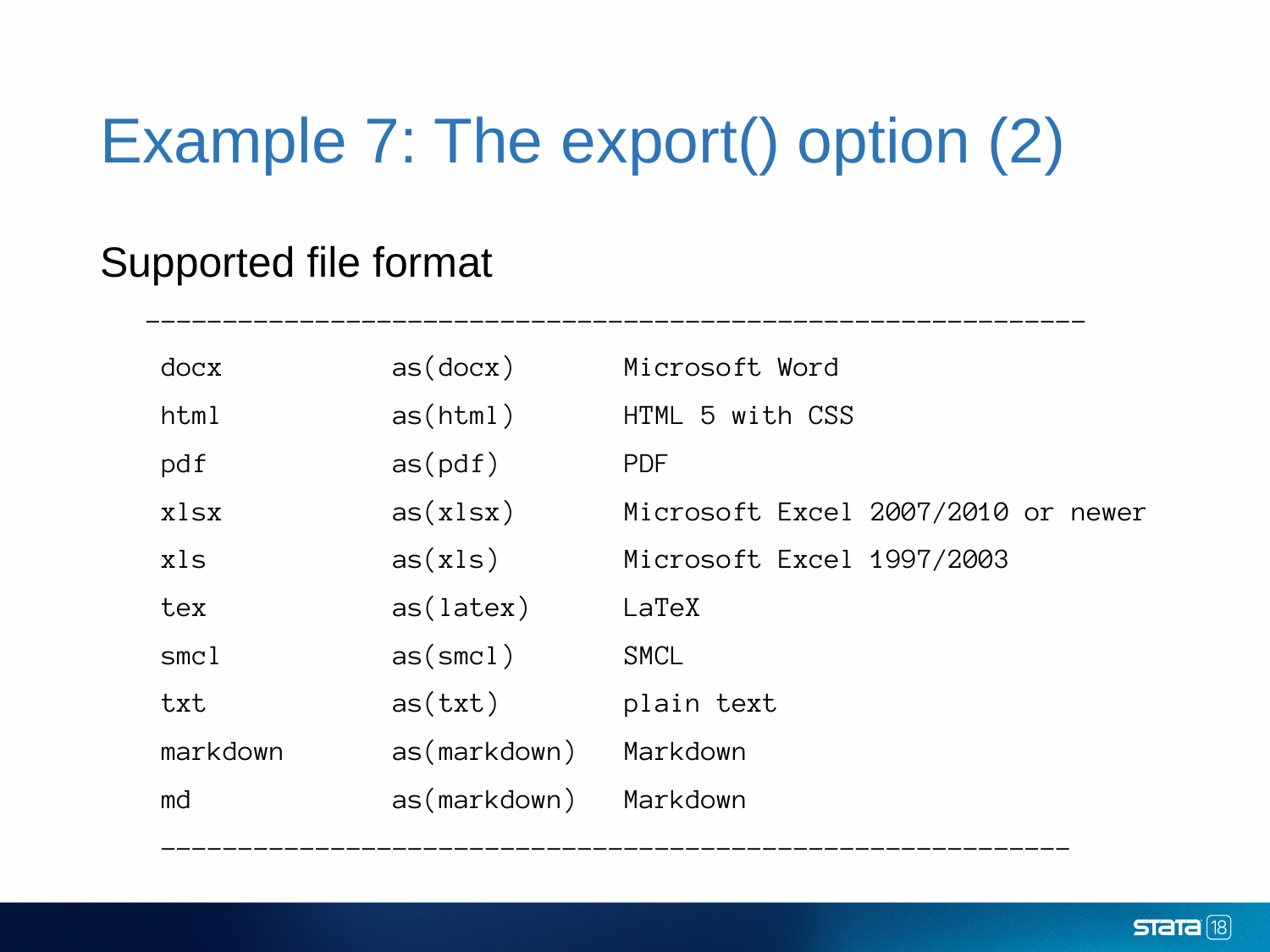

# Example 7: The export() option (2)
Supported file format
   -------------------------------------------------------------
    docx           as(docx)       Microsoft Word
    html           as(html)       HTML 5 with CSS
    pdf            as(pdf)        PDF
    xlsx           as(xlsx)       Microsoft Excel 2007/2010 or newer
    xls            as(xls)        Microsoft Excel 1997/2003
    tex            as(latex)      LaTeX
    smcl           as(smcl)       SMCL
    txt            as(txt)        plain text
    markdown       as(markdown)   Markdown
    md             as(markdown)   Markdown
    -----------------------------------------------------------